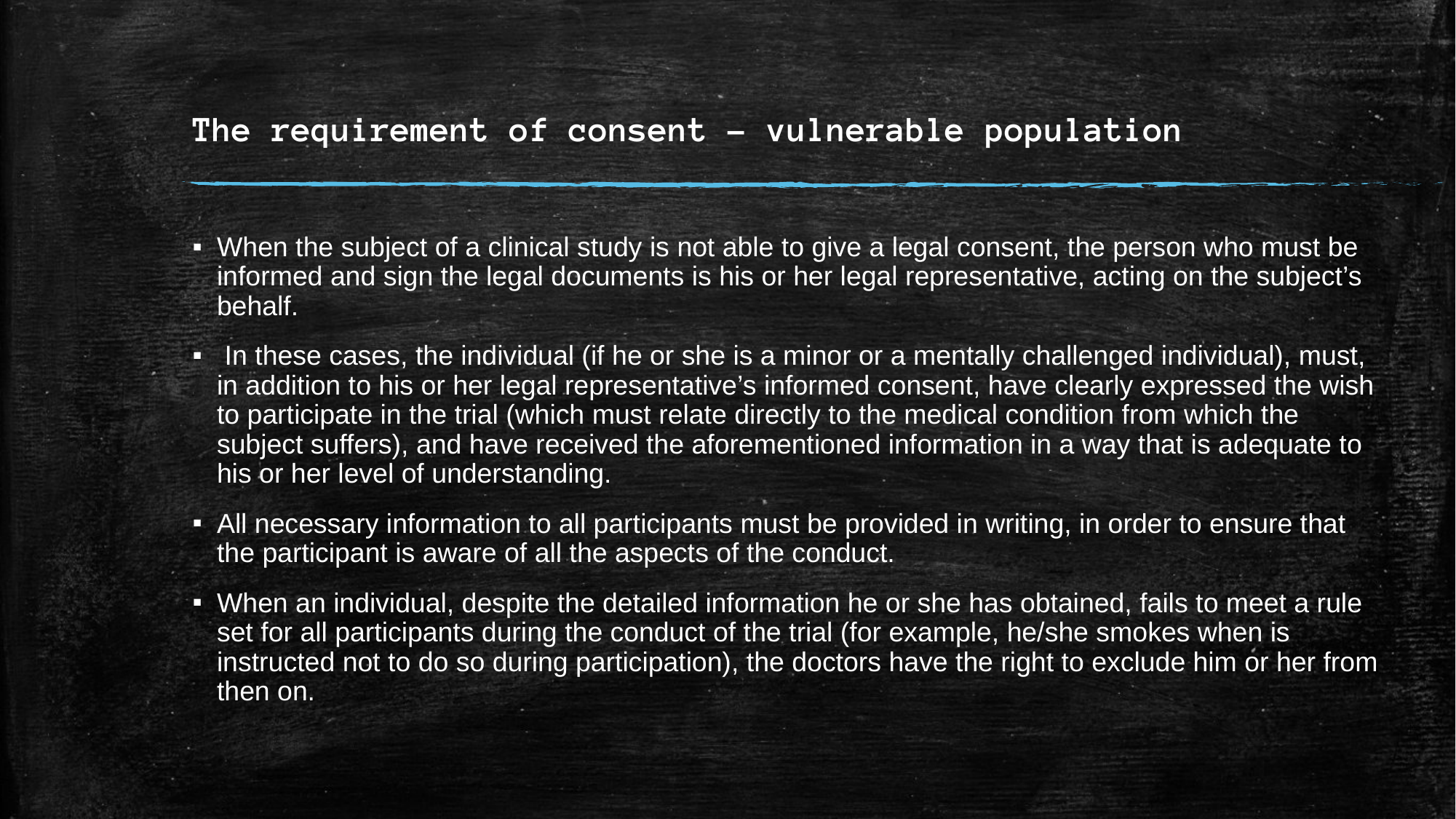

# The requirement of consent – vulnerable population
When the subject of a clinical study is not able to give a legal consent, the person who must be informed and sign the legal documents is his or her legal representative, acting on the subject’s behalf.
 In these cases, the individual (if he or she is a minor or a mentally challenged individual), must, in addition to his or her legal representative’s informed consent, have clearly expressed the wish to participate in the trial (which must relate directly to the medical condition from which the subject suffers), and have received the aforementioned information in a way that is adequate to his or her level of understanding.
All necessary information to all participants must be provided in writing, in order to ensure that the participant is aware of all the aspects of the conduct.
When an individual, despite the detailed information he or she has obtained, fails to meet a rule set for all participants during the conduct of the trial (for example, he/she smokes when is instructed not to do so during participation), the doctors have the right to exclude him or her from then on.